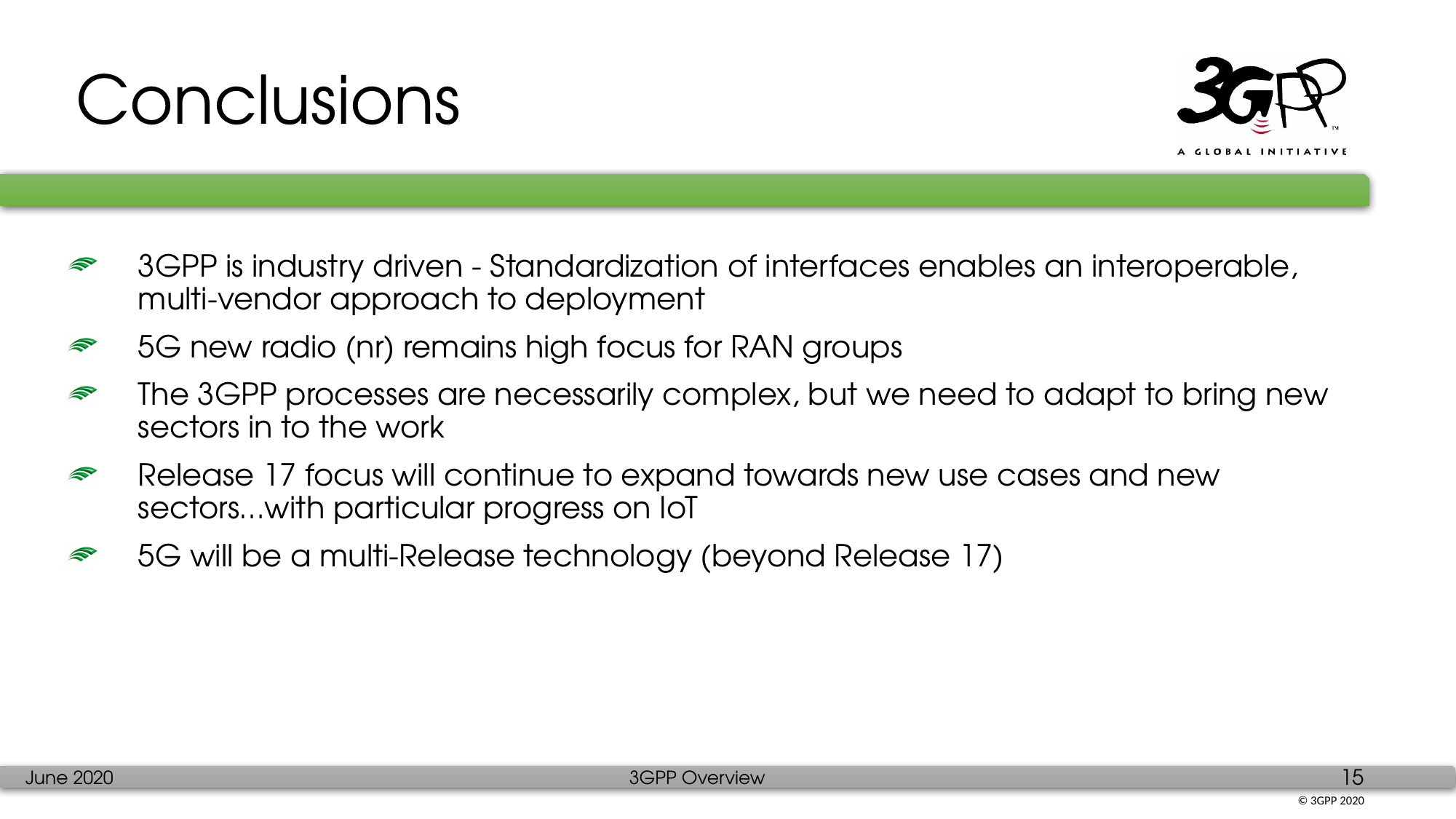

# Conclusions
3GPP is industry driven - Standardization of interfaces enables an interoperable, multi-vendor approach to deployment
5G new radio (nr) remains high focus for RAN groups
The 3GPP processes are necessarily complex, but we need to adapt to bring new sectors in to the work
Release 17 focus will continue to expand towards new use cases and new sectors…with particular progress on IoT
5G will be a multi-Release technology (beyond Release 17)